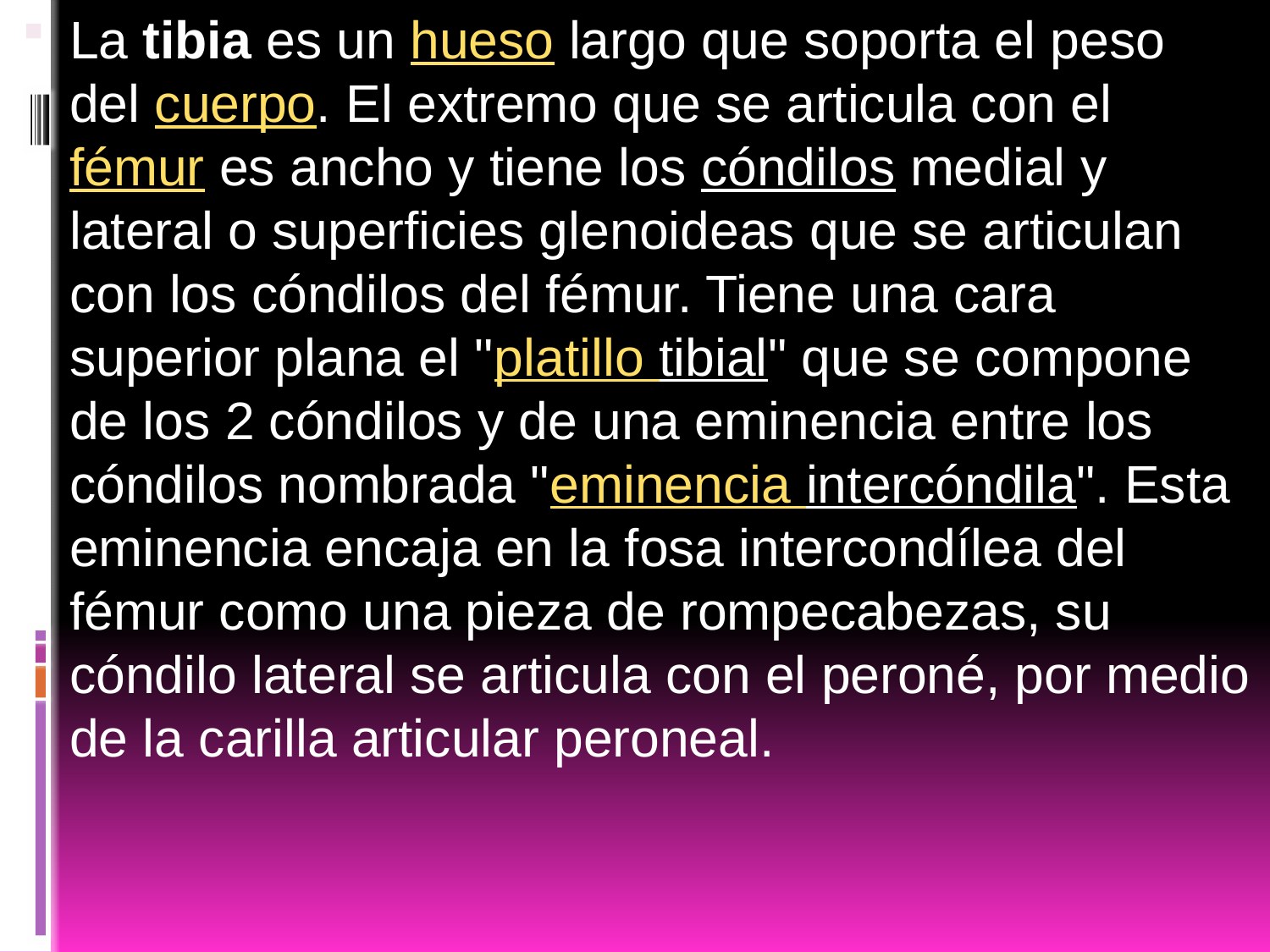

La tibia es un hueso largo que soporta el peso del cuerpo. El extremo que se articula con el fémur es ancho y tiene los cóndilos medial y lateral o superficies glenoideas que se articulan con los cóndilos del fémur. Tiene una cara superior plana el "platillo tibial" que se compone de los 2 cóndilos y de una eminencia entre los cóndilos nombrada "eminencia intercóndila". Esta eminencia encaja en la fosa intercondílea del fémur como una pieza de rompecabezas, su cóndilo lateral se articula con el peroné, por medio de la carilla articular peroneal.